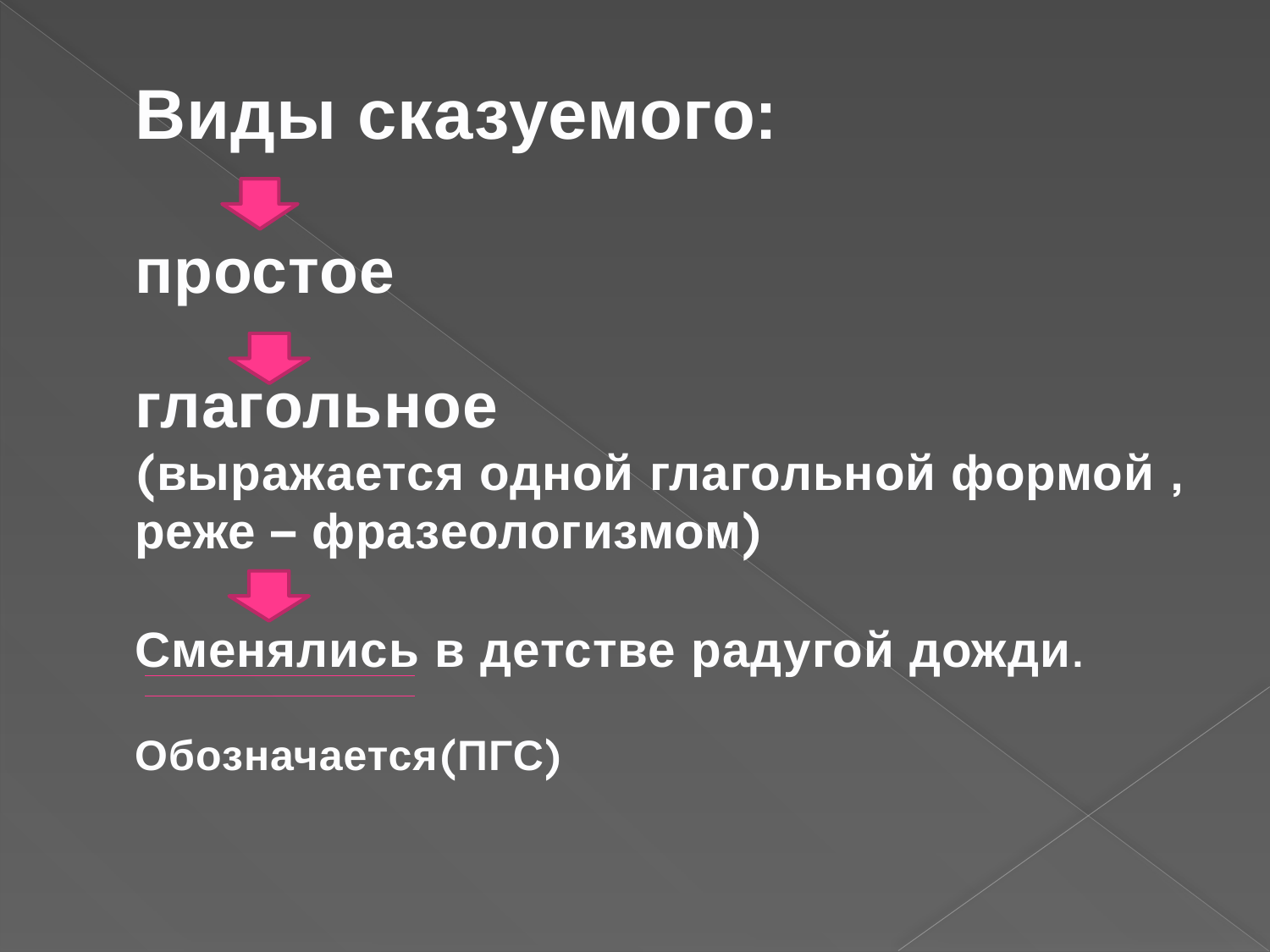

# Виды сказуемого: простое глагольное (выражается одной глагольной формой , реже – фразеологизмом) Сменялись в детстве радугой дожди. Обозначается(ПГС)